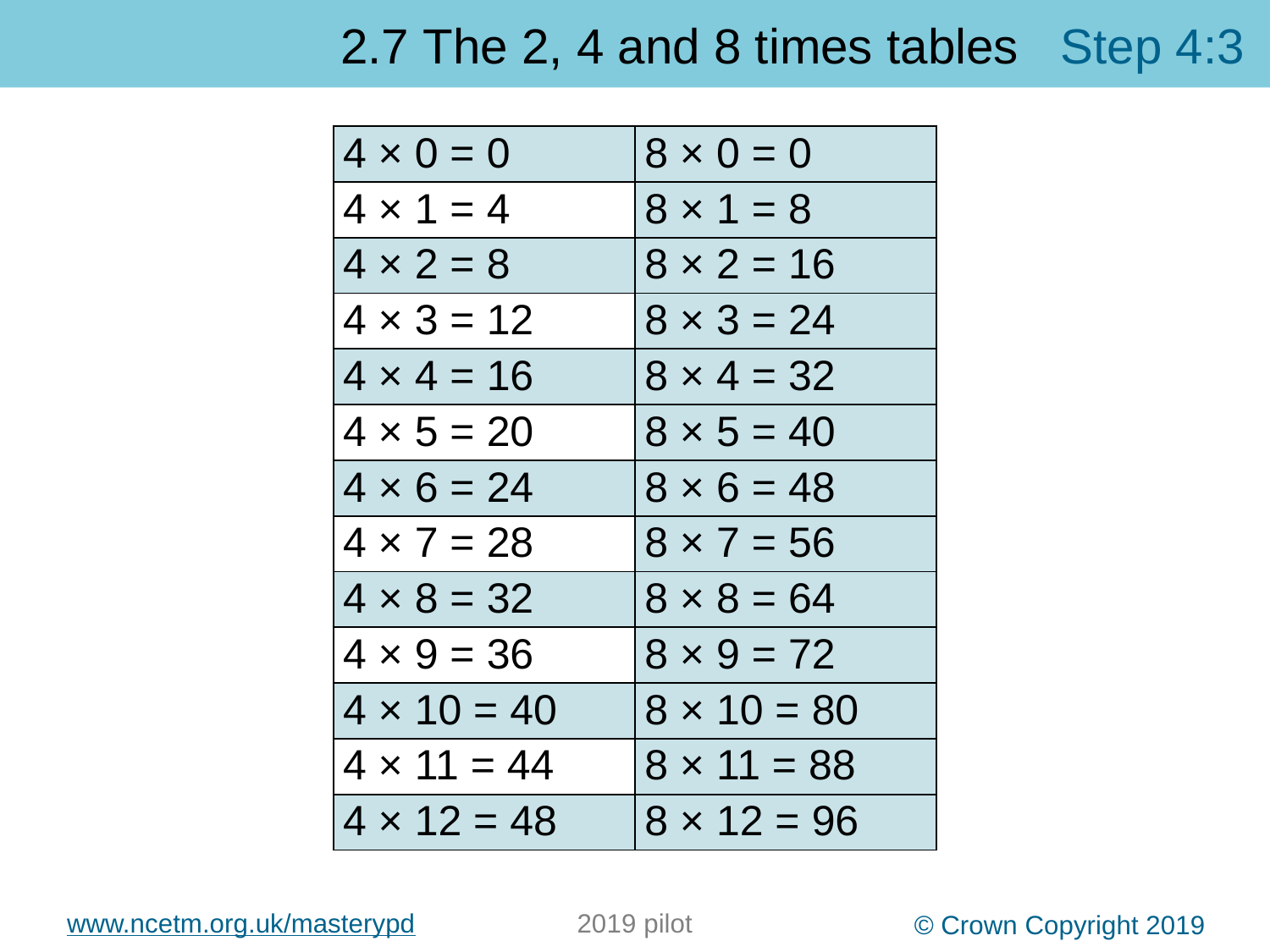

2.7 The 2, 4 and 8 times tables   Step 4:3
| 4 × 0 = 0 | 8 × 0 = 0 |
| --- | --- |
| 4 × 1 = 4 | 8 × 1 = 8 |
| 4 × 2 = 8 | 8 × 2 = 16 |
| 4 × 3 = 12 | 8 × 3 = 24 |
| 4 × 4 = 16 | 8 × 4 = 32 |
| 4 × 5 = 20 | 8 × 5 = 40 |
| 4 × 6 = 24 | 8 × 6 = 48 |
| 4 × 7 = 28 | 8 × 7 = 56 |
| 4 × 8 = 32 | 8 × 8 = 64 |
| 4 × 9 = 36 | 8 × 9 = 72 |
| 4 × 10 = 40 | 8 × 10 = 80 |
| 4 × 11 = 44 | 8 × 11 = 88 |
| 4 × 12 = 48 | 8 × 12 = 96 |